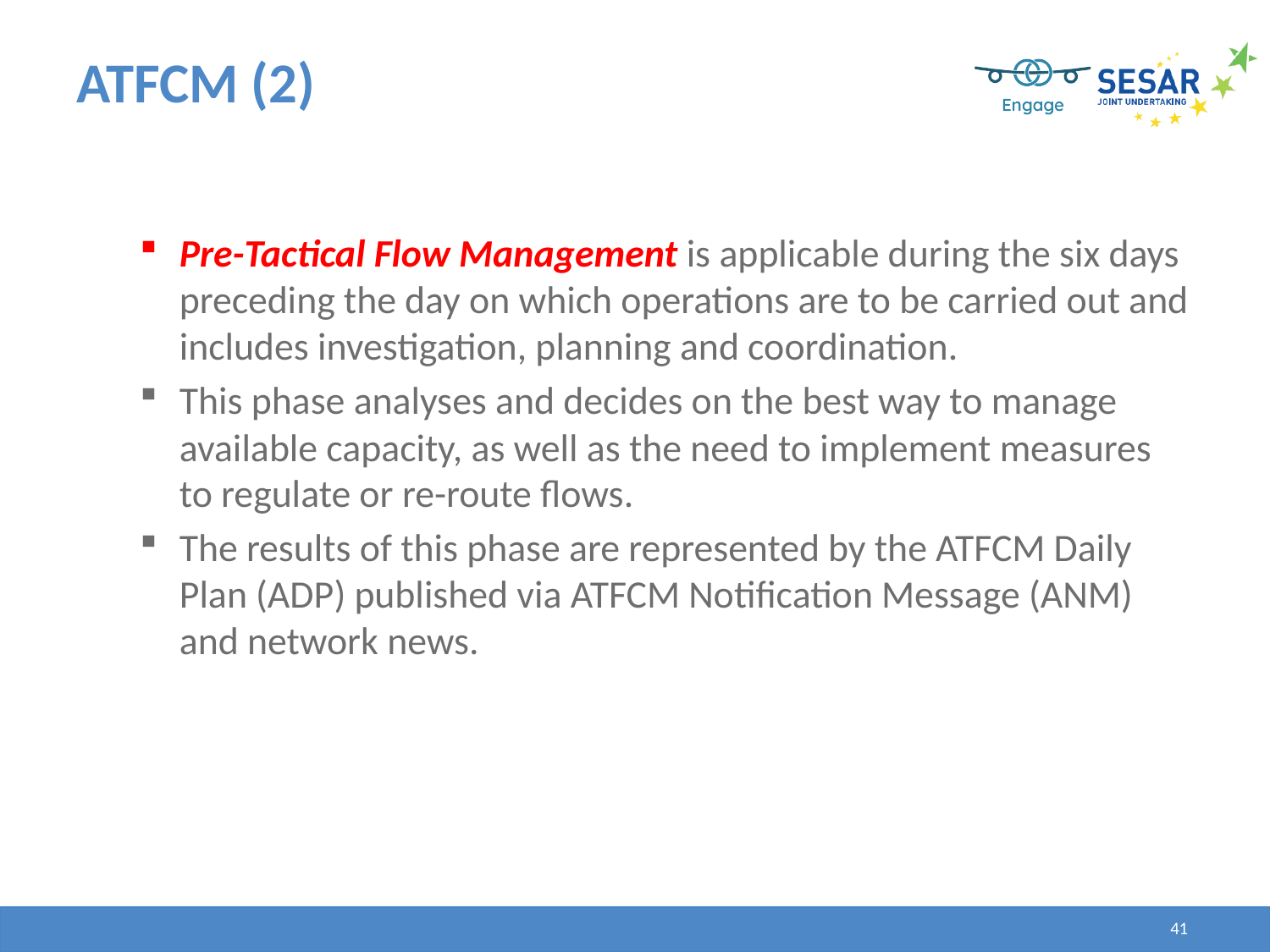

# ATFCM (2)
Pre-Tactical Flow Management is applicable during the six days preceding the day on which operations are to be carried out and includes investigation, planning and coordination.
This phase analyses and decides on the best way to manage available capacity, as well as the need to implement measures to regulate or re-route flows.
The results of this phase are represented by the ATFCM Daily Plan (ADP) published via ATFCM Notification Message (ANM) and network news.
41